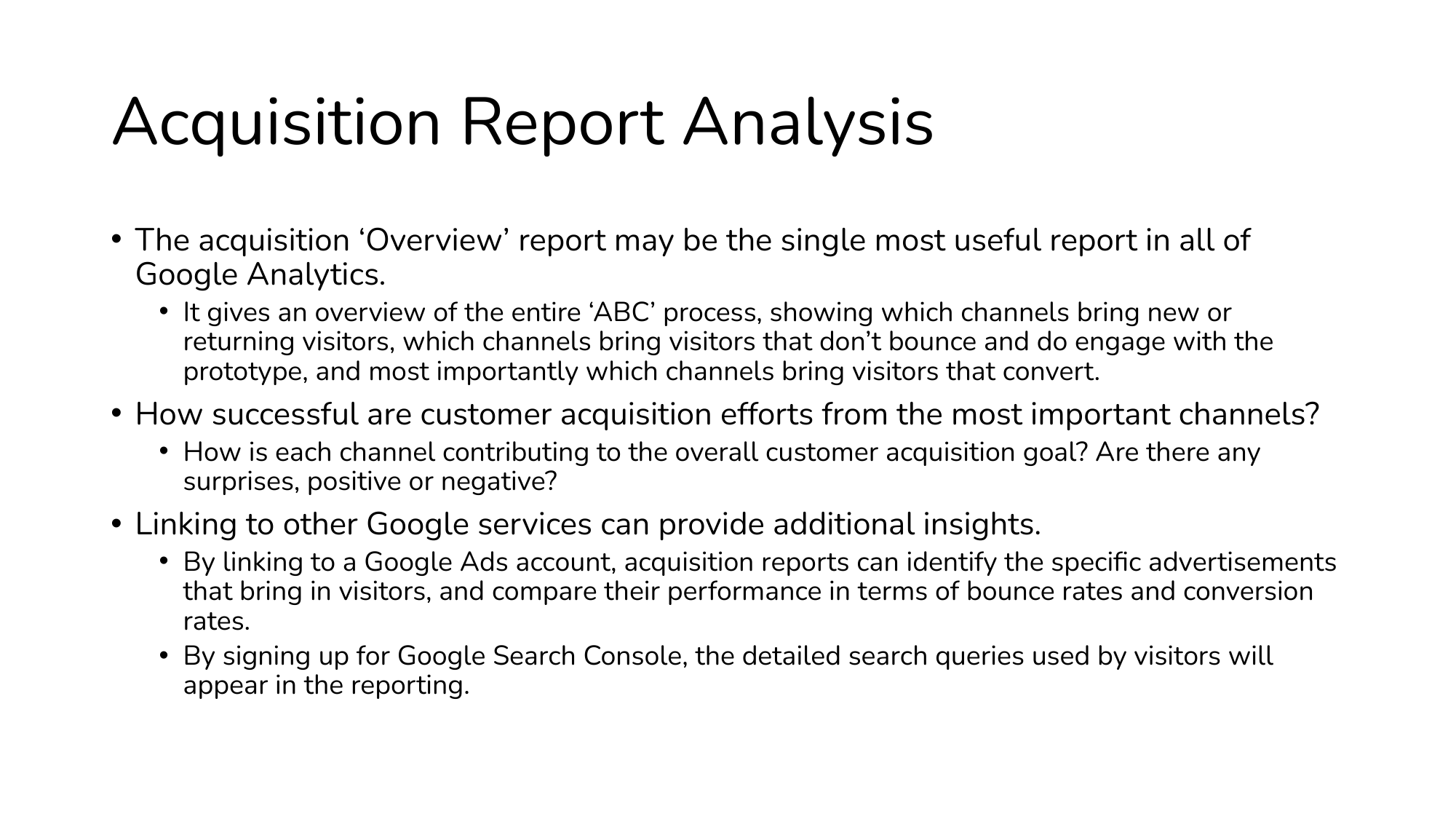

# Acquisition Report Analysis
The acquisition ‘Overview’ report may be the single most useful report in all of Google Analytics.
It gives an overview of the entire ‘ABC’ process, showing which channels bring new or returning visitors, which channels bring visitors that don’t bounce and do engage with the prototype, and most importantly which channels bring visitors that convert.
How successful are customer acquisition efforts from the most important channels?
How is each channel contributing to the overall customer acquisition goal? Are there any surprises, positive or negative?
Linking to other Google services can provide additional insights.
By linking to a Google Ads account, acquisition reports can identify the specific advertisements that bring in visitors, and compare their performance in terms of bounce rates and conversion rates.
By signing up for Google Search Console, the detailed search queries used by visitors will appear in the reporting.